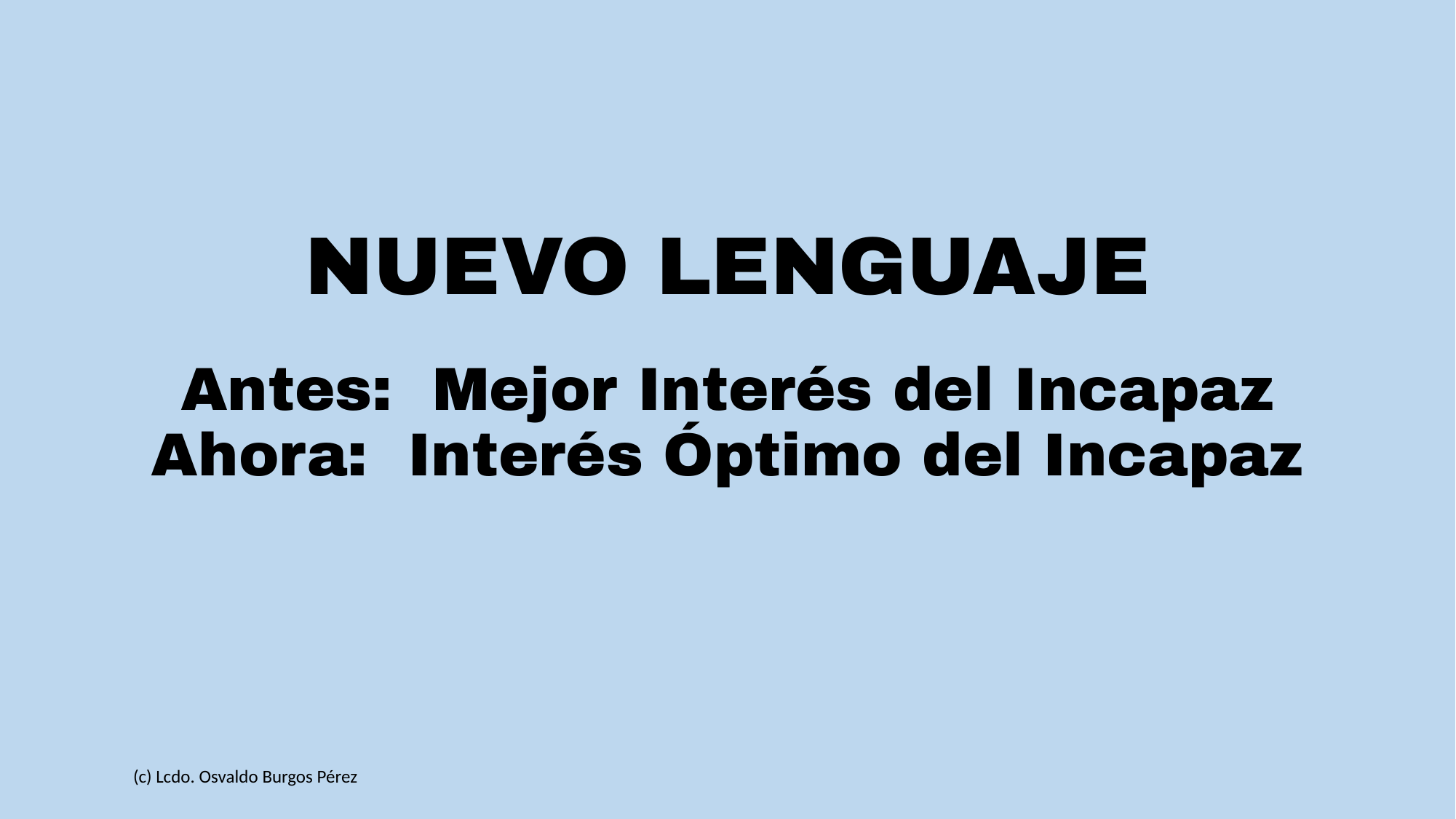

NUEVO LENGUAJE
Antes:  Mejor Interés del Incapaz
Ahora:  Interés Óptimo del Incapaz
(c) Lcdo. Osvaldo Burgos Pérez